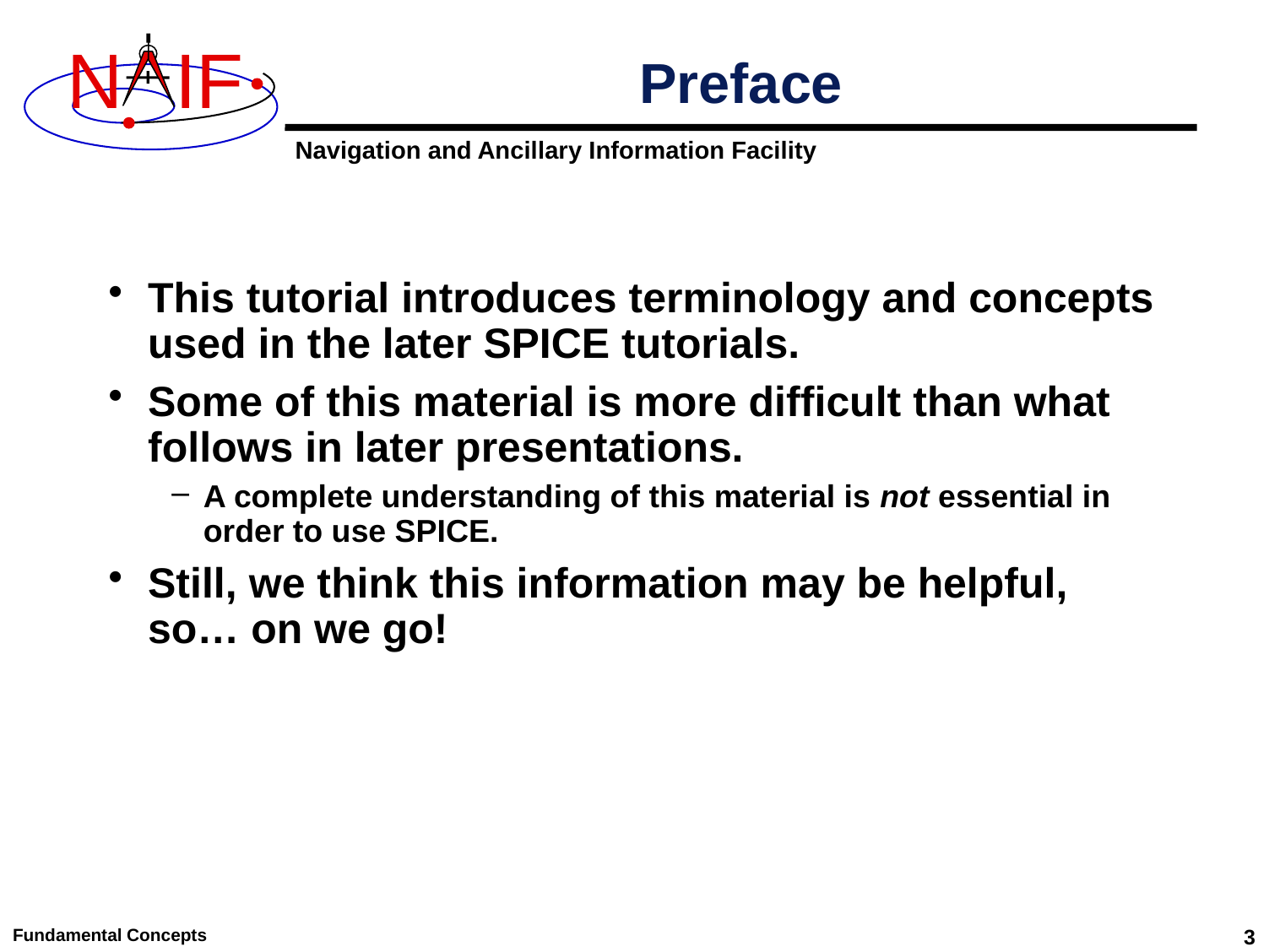

# Preface
This tutorial introduces terminology and concepts used in the later SPICE tutorials.
Some of this material is more difficult than what follows in later presentations.
A complete understanding of this material is not essential in order to use SPICE.
Still, we think this information may be helpful, so… on we go!
Fundamental Concepts
3